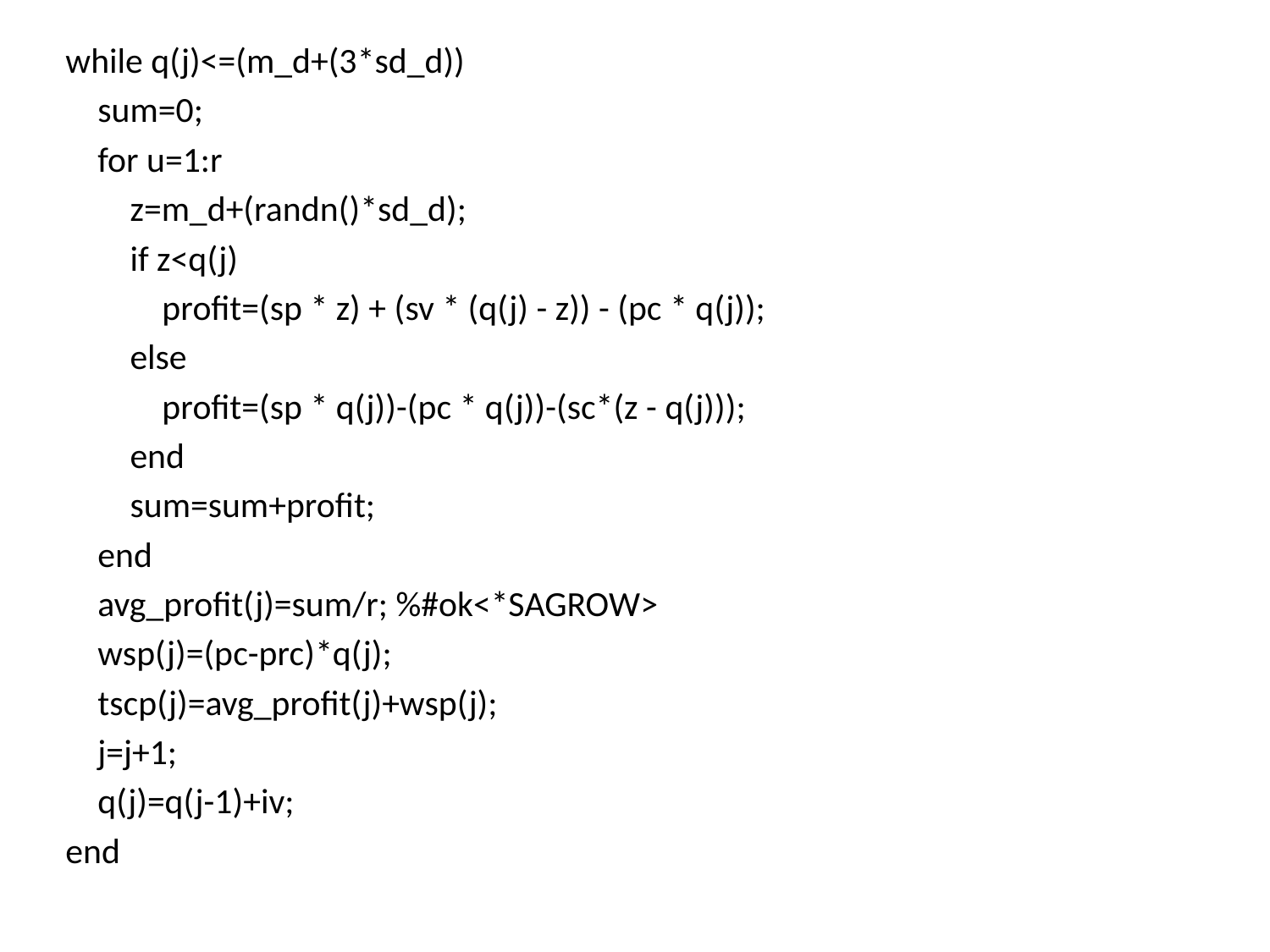

while q(j)<=(m_d+(3*sd_d))
    sum=0;
    for u=1:r
        z=m_d+(randn()*sd_d);
        if z<q(j)
            profit=(sp * z) + (sv * (q(j) - z)) - (pc * q(j));
        else
            profit=(sp * q(j))-(pc * q(j))-(sc*(z - q(j)));
        end
        sum=sum+profit;
    end
    avg_profit(j)=sum/r; %#ok<*SAGROW>
    wsp(j)=(pc-prc)*q(j);
    tscp(j)=avg_profit(j)+wsp(j);
    j=j+1;
    q(j)=q(j-1)+iv;
end